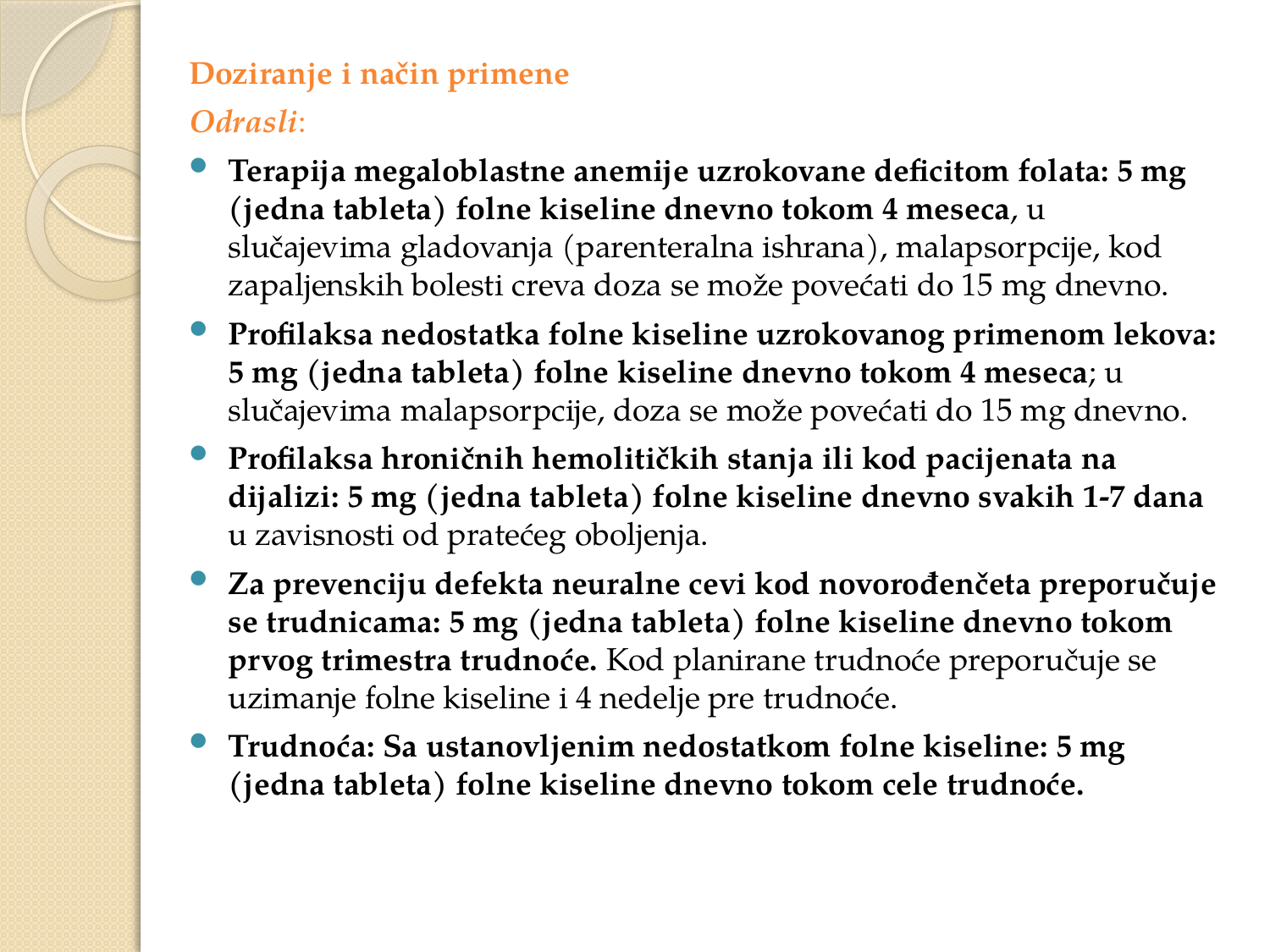

Doziranje i način primene
Odrasli:
Terapija megaloblastne anemije uzrokovane deficitom folata: 5 mg (jedna tableta) folne kiseline dnevno tokom 4 meseca, u slučajevima gladovanja (parenteralna ishrana), malapsorpcije, kod zapaljenskih bolesti creva doza se može povećati do 15 mg dnevno.
Profilaksa nedostatka folne kiseline uzrokovanog primenom lekova: 5 mg (jedna tableta) folne kiseline dnevno tokom 4 meseca; u slučajevima malapsorpcije, doza se može povećati do 15 mg dnevno.
Profilaksa hroničnih hemolitičkih stanja ili kod pacijenata na dijalizi: 5 mg (jedna tableta) folne kiseline dnevno svakih 1-7 dana u zavisnosti od pratećeg oboljenja.
Za prevenciju defekta neuralne cevi kod novorođenčeta preporučuje se trudnicama: 5 mg (jedna tableta) folne kiseline dnevno tokom prvog trimestra trudnoće. Kod planirane trudnoće preporučuje se uzimanje folne kiseline i 4 nedelje pre trudnoće.
Trudnoća: Sa ustanovljenim nedostatkom folne kiseline: 5 mg (jedna tableta) folne kiseline dnevno tokom cele trudnoće.